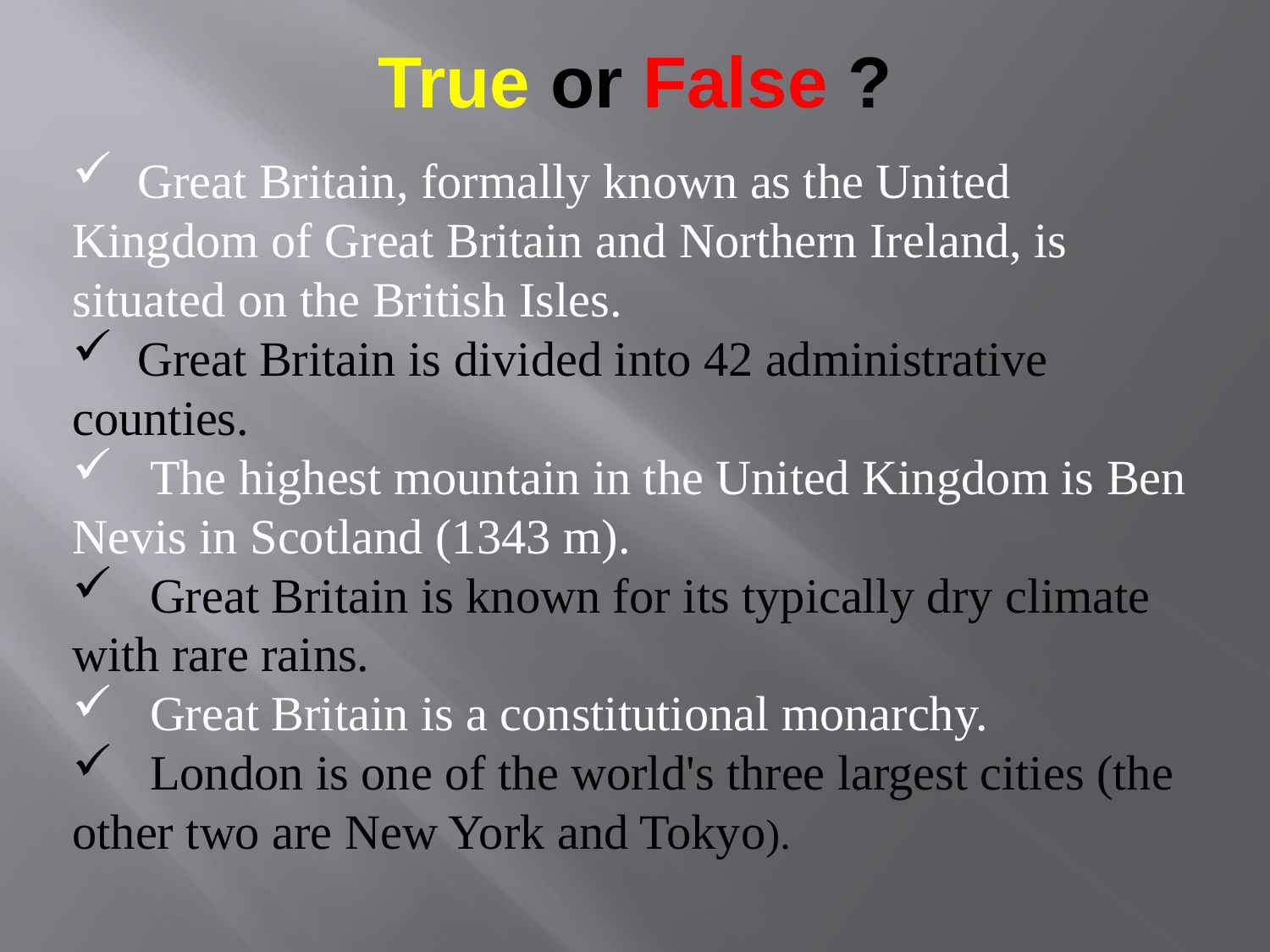

# True or False ?
  Great Britain, formally known as the United Kingdom of Great Britain and Northern Ireland, is situated on the British Isles.
  Great Britain is divided into 42 administrative counties.
   The highest mountain in the United Kingdom is Ben Nevis in Scotland (1343 m).
   Great Britain is known for its typically dry climate with rare rains.
   Great Britain is a constitutional monarchy.
   London is one of the world's three largest cities (the other two are New York and Tokyo).